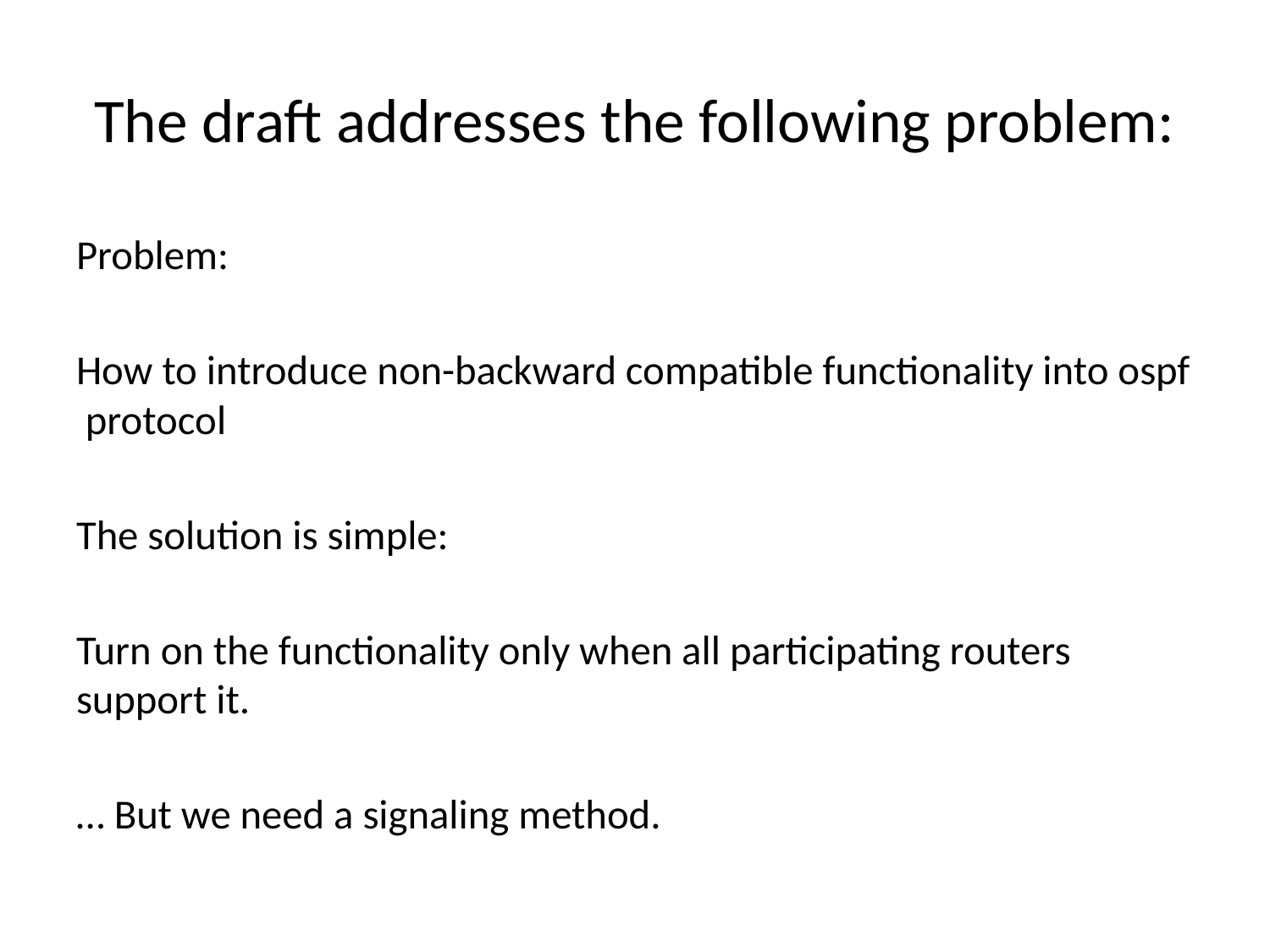

# The draft addresses the following problem:
Problem:

How to introduce non-backward compatible functionality into ospf  protocol

The solution is simple:

Turn on the functionality only when all participating routers support it.

… But we need a signaling method.